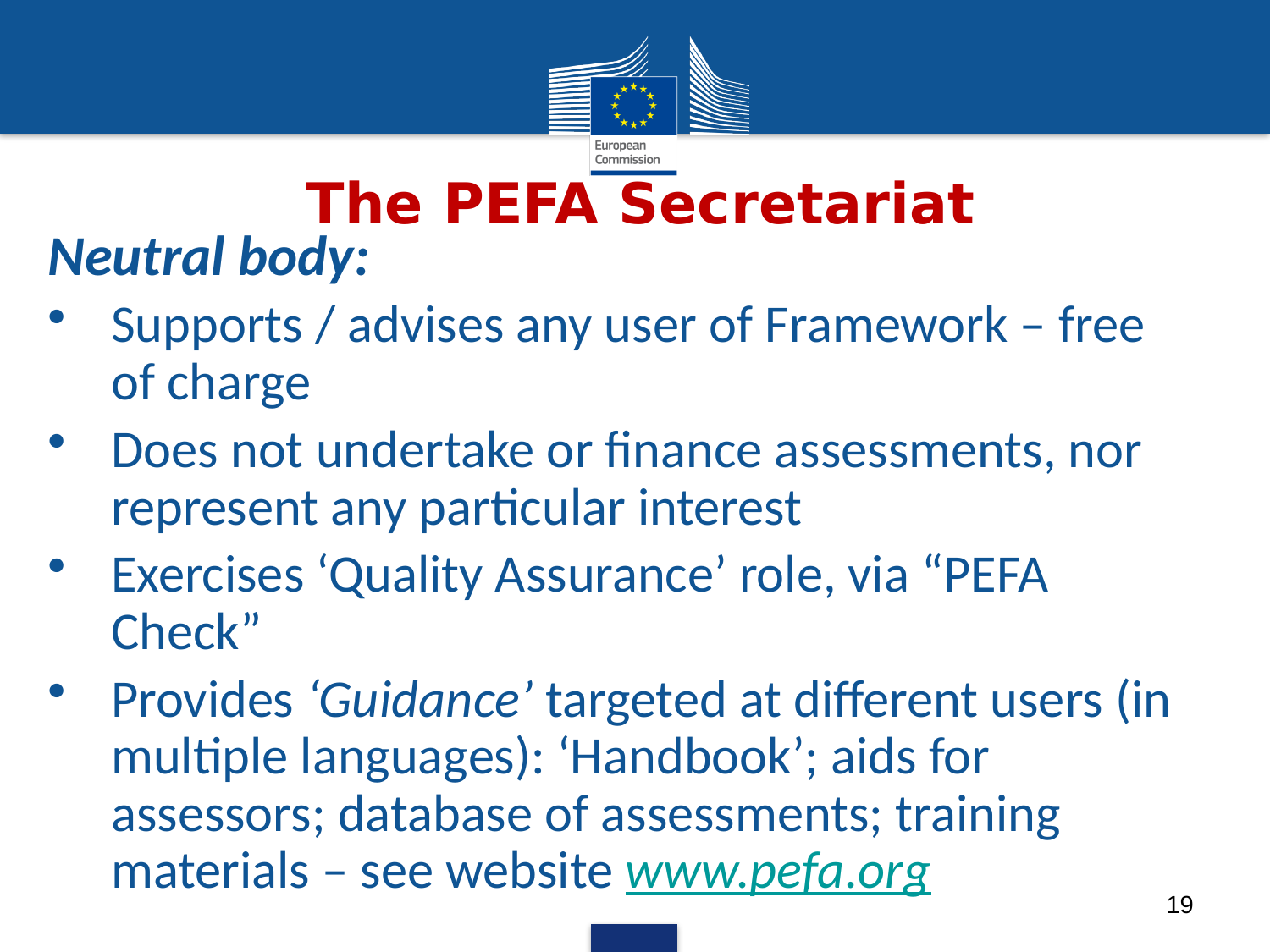

# The PEFA Secretariat
Neutral body:
Supports / advises any user of Framework – free of charge
Does not undertake or finance assessments, nor represent any particular interest
Exercises ‘Quality Assurance’ role, via “PEFA Check”
Provides ‘Guidance’ targeted at different users (in multiple languages): ‘Handbook’; aids for assessors; database of assessments; training materials – see website www.pefa.org
19